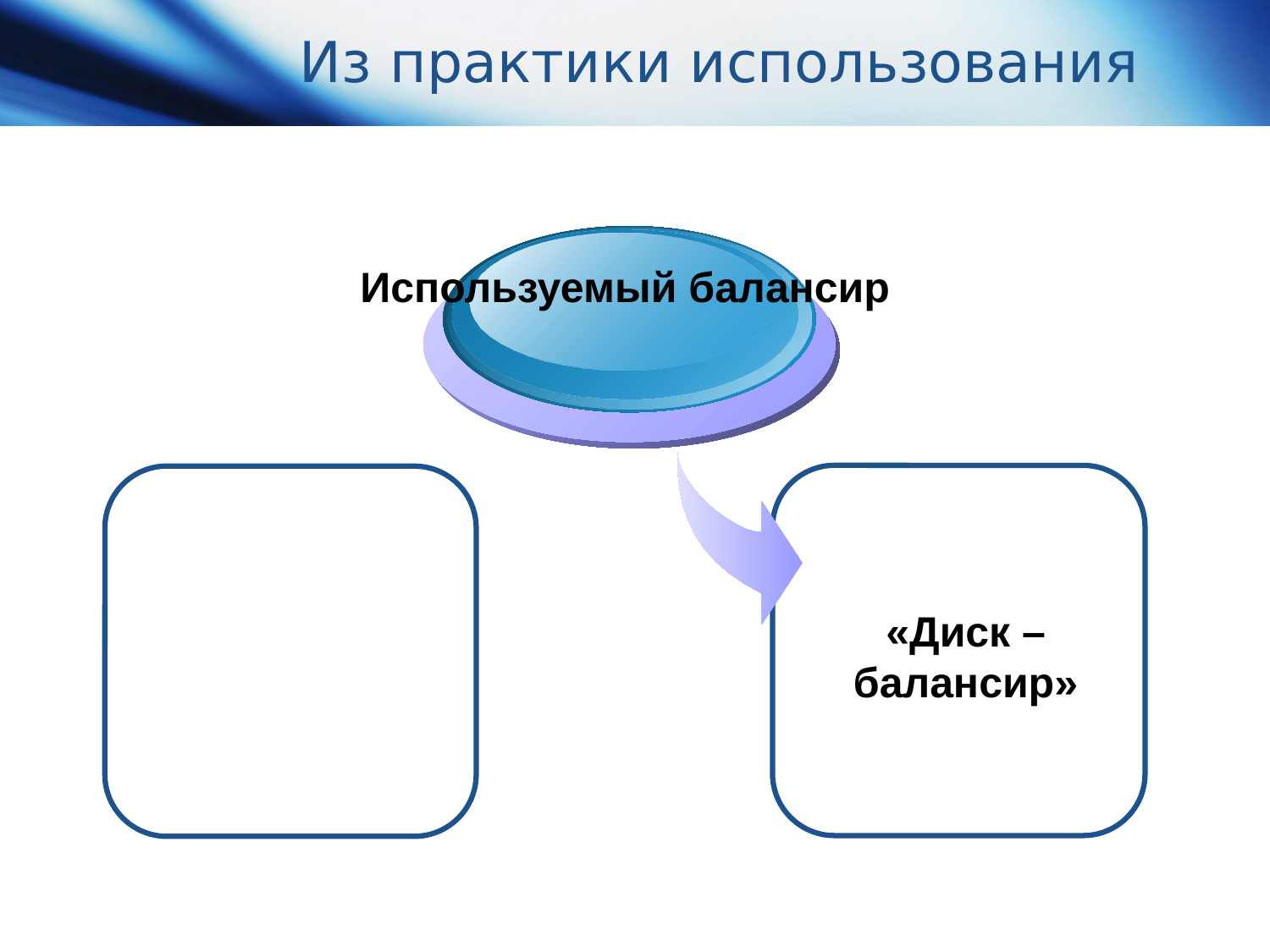

# Из практики использования

Используемый балансир

«Диск – балансир»